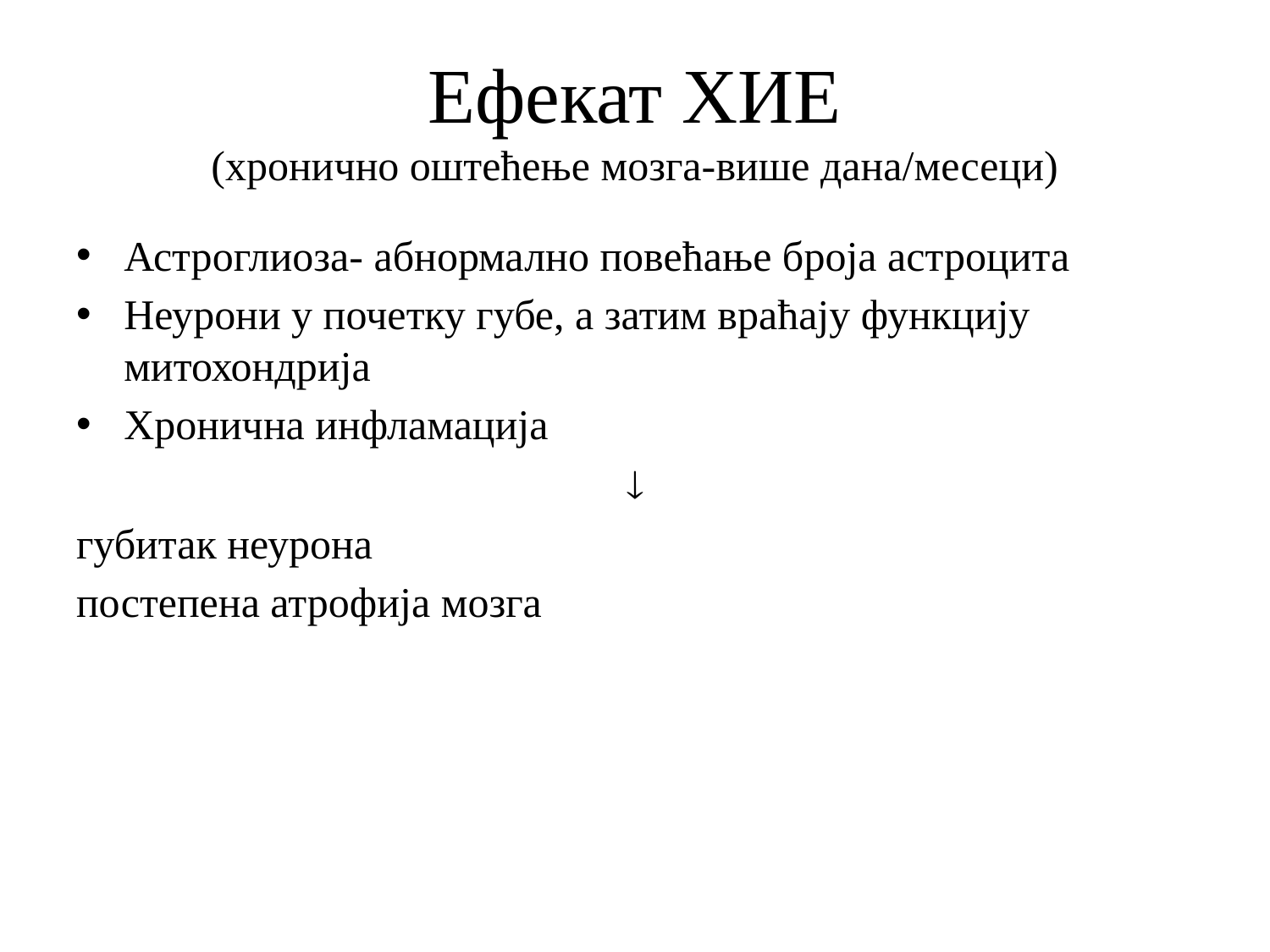

# Ефекат ХИЕ (хронично оштећење мозга-више дана/месеци)
Астроглиоза- абнормално повећање броја астроцита
Неурони у почетку губе, а затим враћају функцију митохондрија
Хронична инфламација
↓
губитак неурона
постепена атрофија мозга